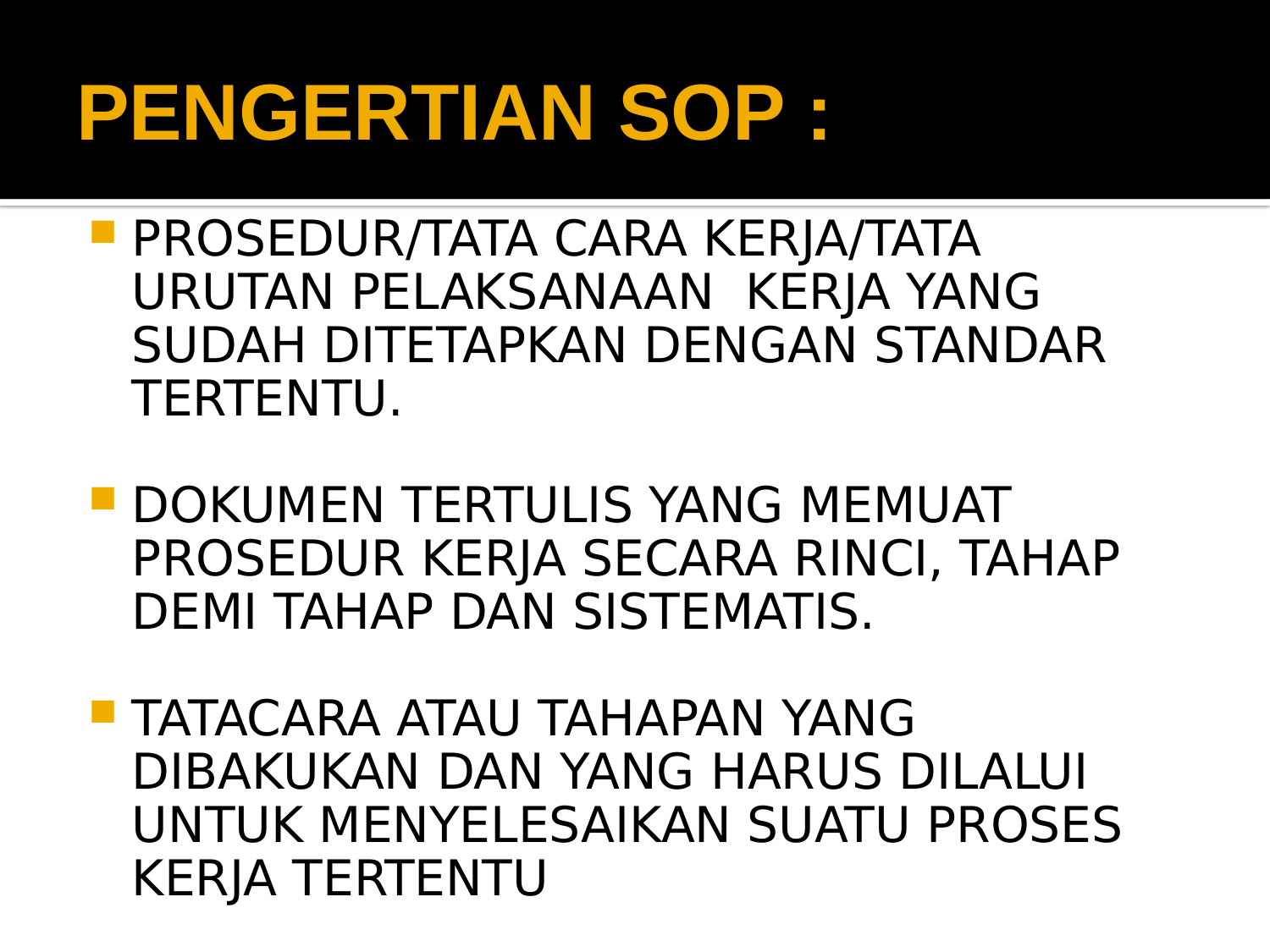

# PENGERTIAN SOP :
PROSEDUR/TATA CARA KERJA/TATA URUTAN PELAKSANAAN  KERJA YANG SUDAH DITETAPKAN DENGAN STANDAR TERTENTU.

DOKUMEN TERTULIS YANG MEMUAT PROSEDUR KERJA SECARA RINCI, TAHAP DEMI TAHAP DAN SISTEMATIS.

TATACARA ATAU TAHAPAN YANG DIBAKUKAN DAN YANG HARUS DILALUI UNTUK MENYELESAIKAN SUATU PROSES KERJA TERTENTU